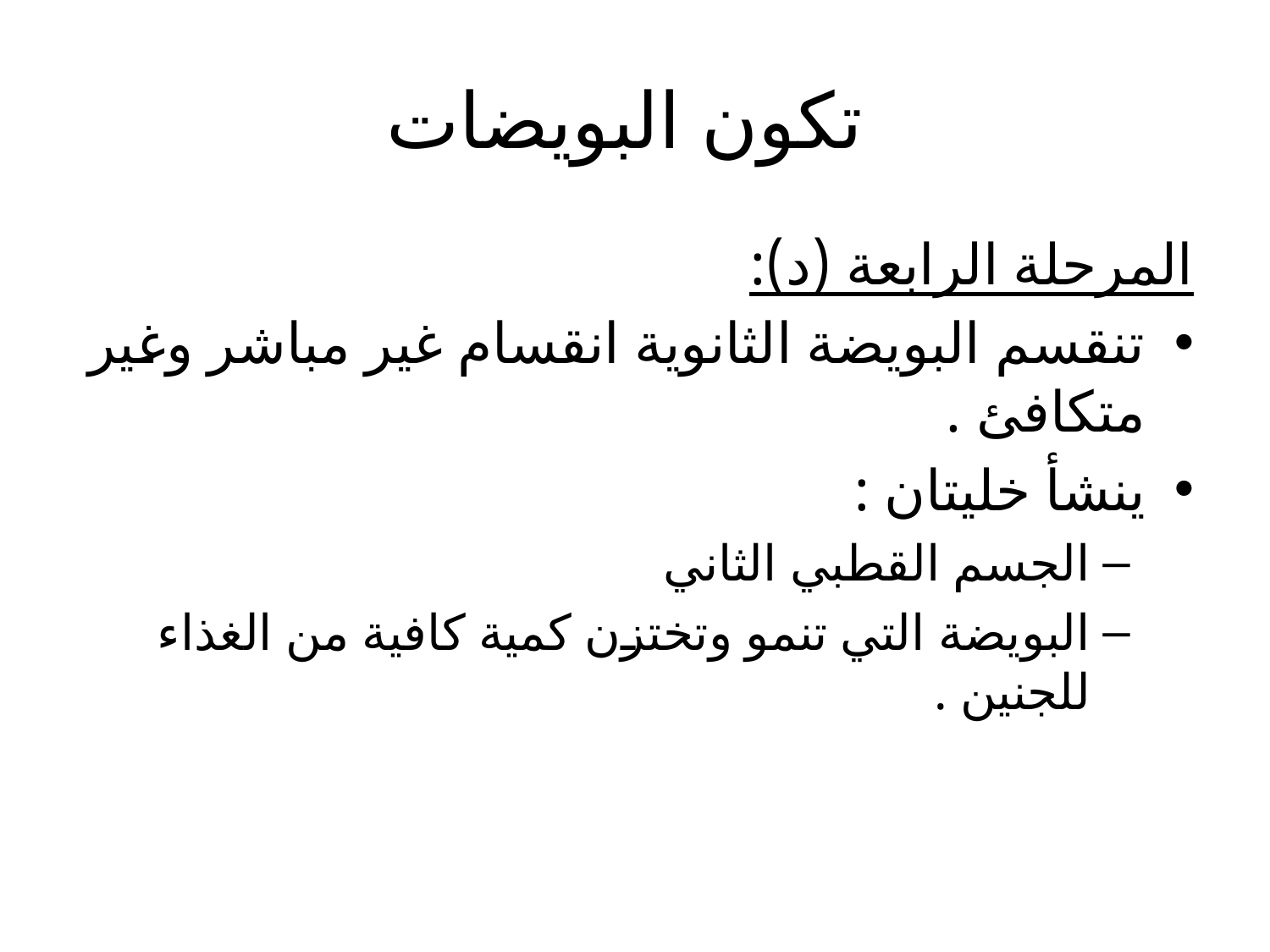

# تكون البويضات
المرحلة الرابعة (د):
تنقسم البويضة الثانوية انقسام غير مباشر وغير متكافئ .
ينشأ خليتان :
الجسم القطبي الثاني
البويضة التي تنمو وتختزن كمية كافية من الغذاء للجنين .